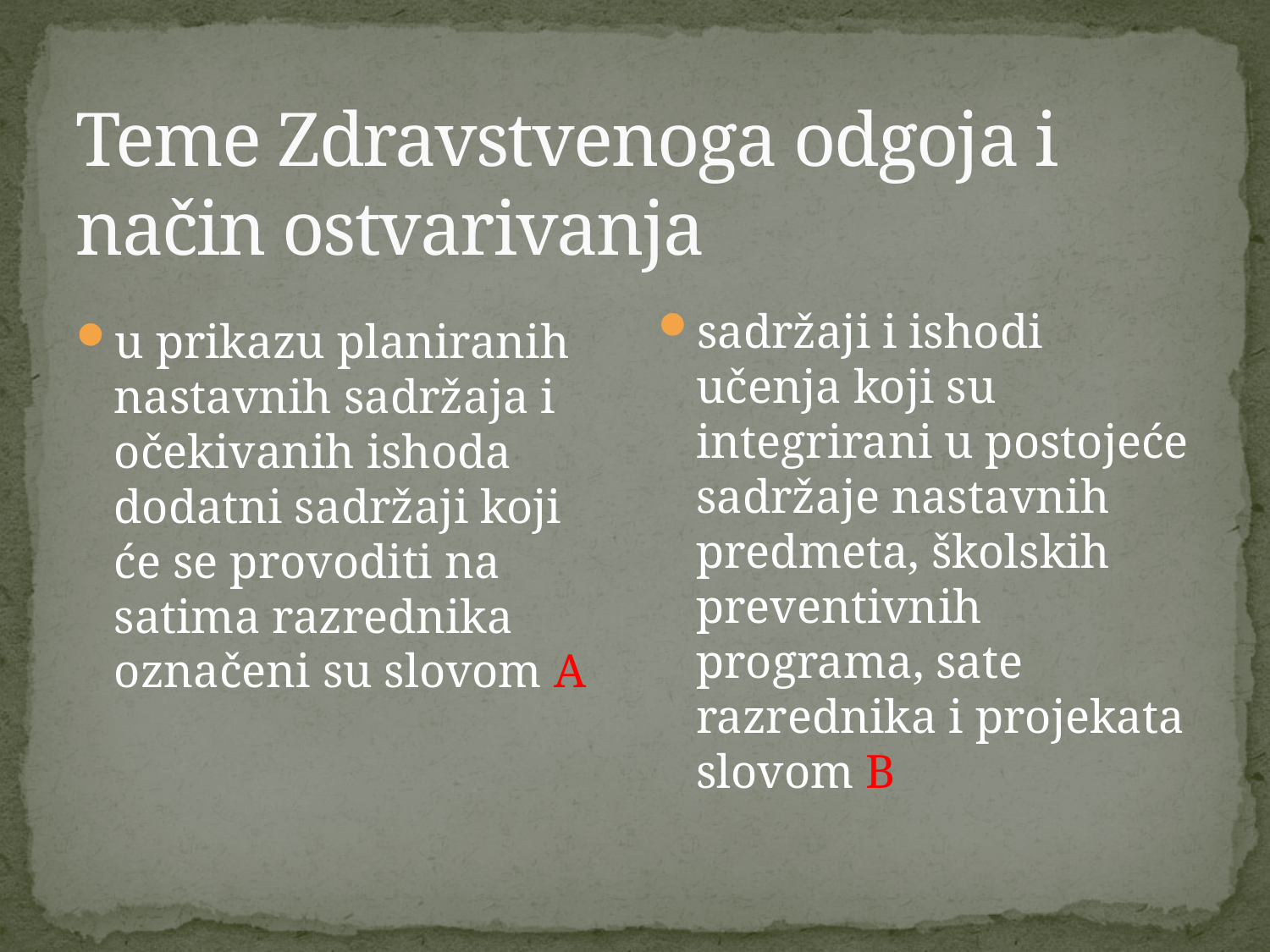

# Teme Zdravstvenoga odgoja i način ostvarivanja
sadržaji i ishodi učenja koji su integrirani u postojeće sadržaje nastavnih predmeta, školskih preventivnih programa, sate razrednika i projekata slovom B

u prikazu planiranih nastavnih sadržaja i očekivanih ishoda dodatni sadržaji koji će se provoditi na satima razrednika označeni su slovom A